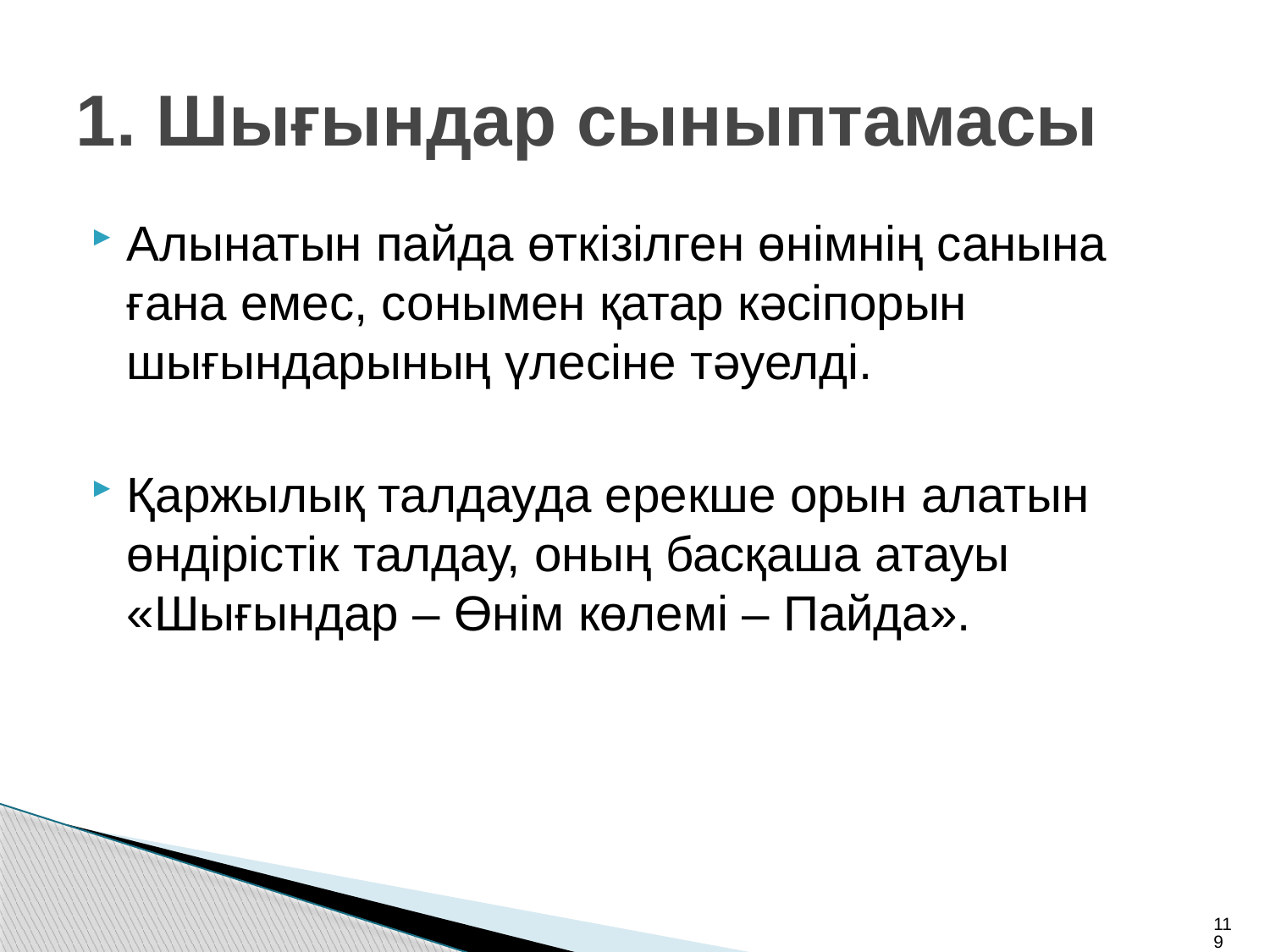

# 1. Шығындар сыныптамасы
Алынатын пайда өткізілген өнімнің санына ғана емес, сонымен қатар кәсіпорын шығындарының үлесіне тәуелді.

Қаржылық талдауда ерекше орын алатын өндірістік талдау, оның басқаша атауы «Шығындар – Өнім көлемі – Пайда».

119